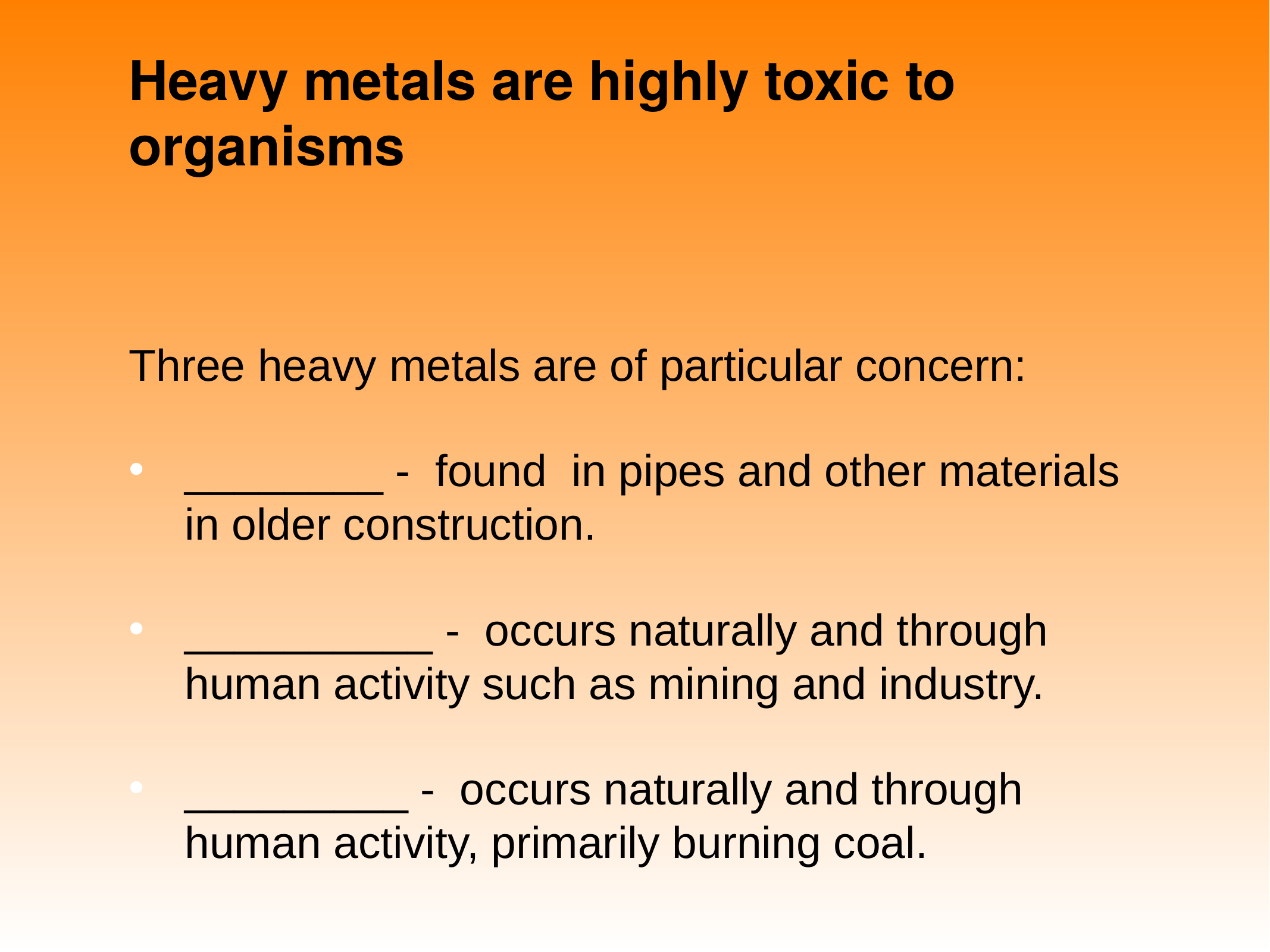

# Heavy metals are highly toxic to organisms

Three heavy metals are of particular concern:
________ -  found  in pipes and other materials in older construction.
__________ -  occurs naturally and through human activity such as mining and industry.
_________ -  occurs naturally and through human activity, primarily burning coal.